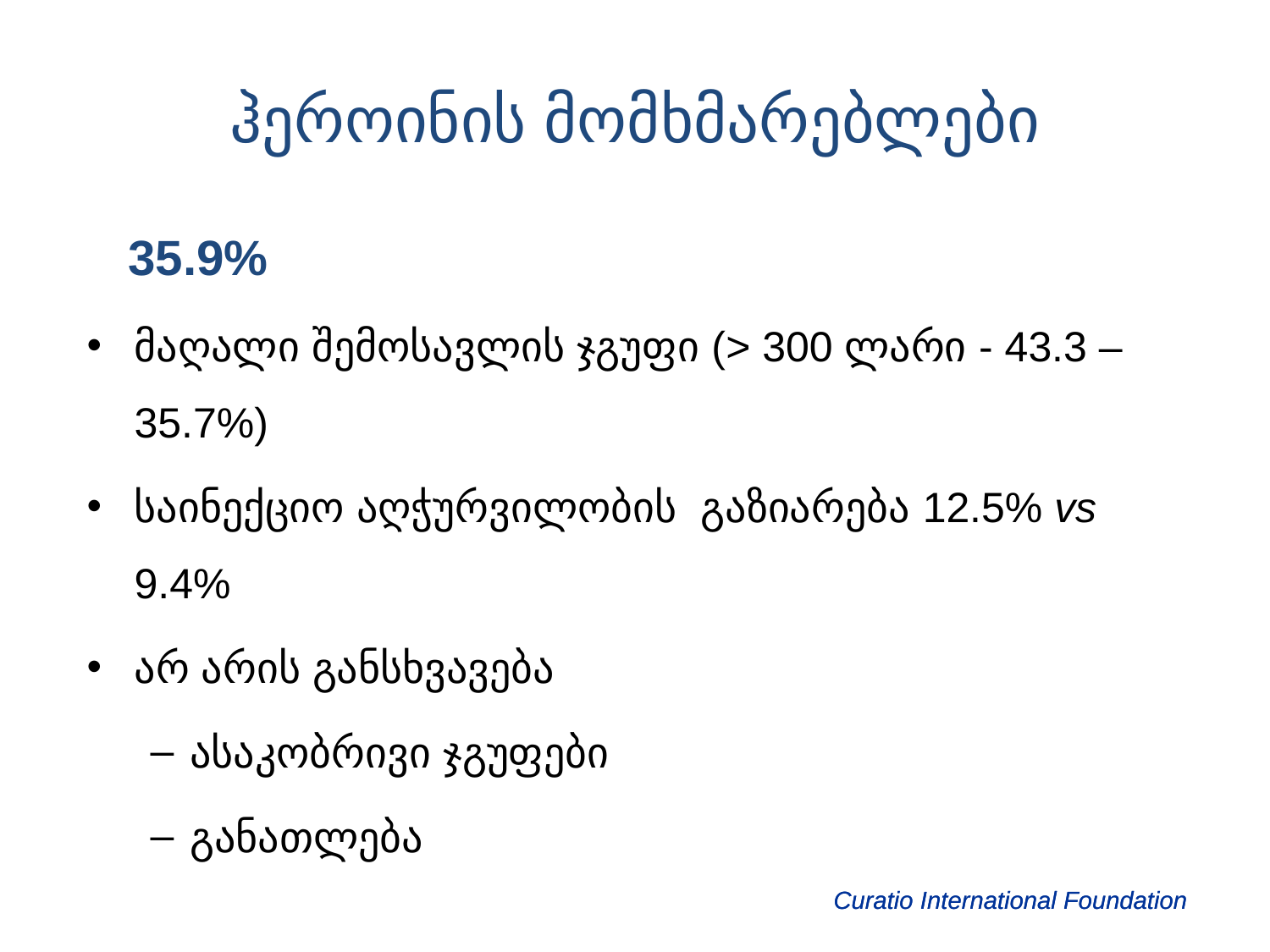

ჰეროინის მომხმარებლები
   35.9%
მაღალი შემოსავლის ჯგუფი (> 300 ლარი - 43.3 – 35.7%)
საინექციო აღჭურვილობის  გაზიარება 12.5% vs  9.4%
არ არის განსხვავება
ასაკობრივი ჯგუფები
განათლება

Curatio International Foundation
Curatio International Foundation